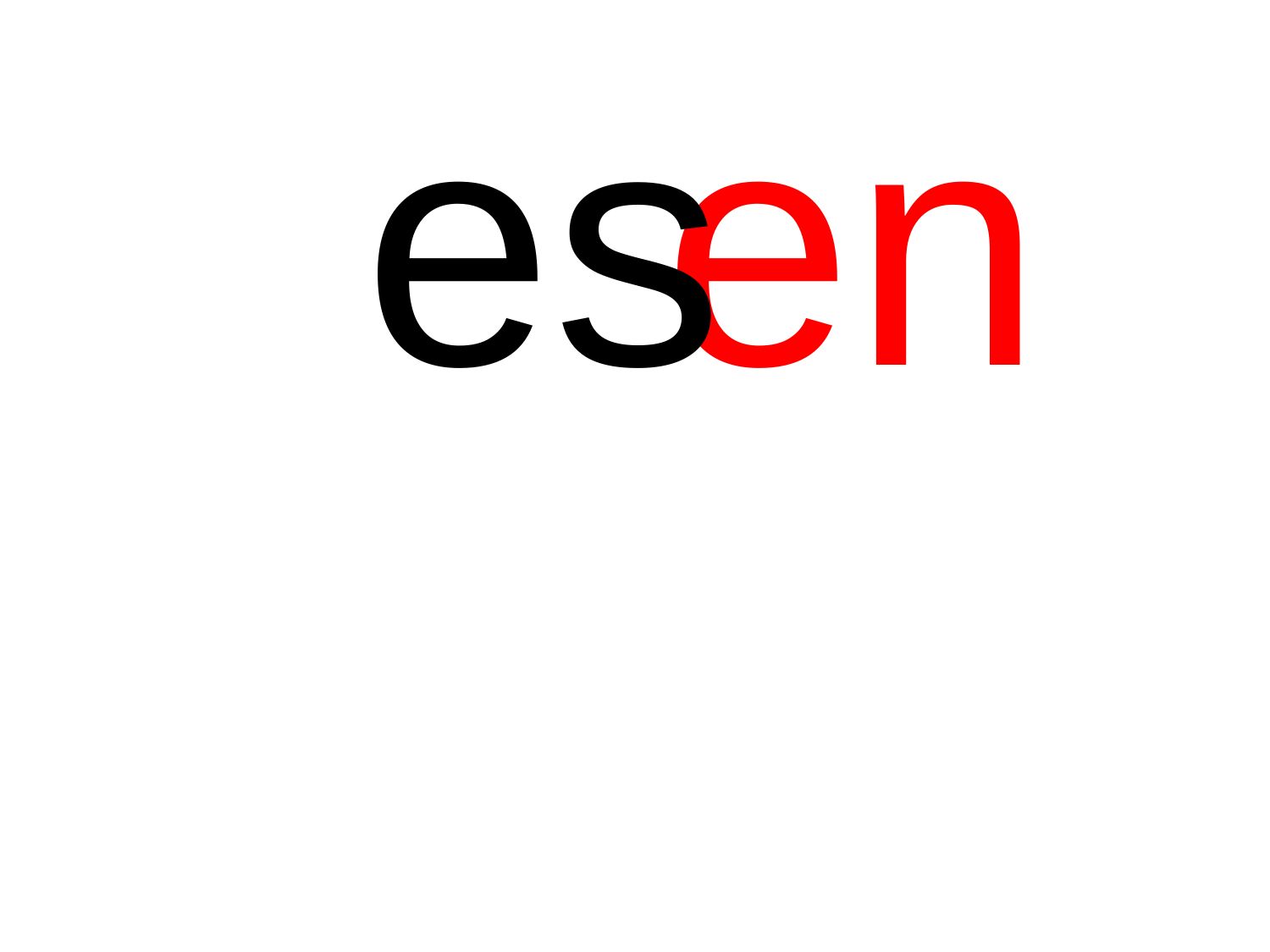

| es |
| --- |
| en |
| --- |